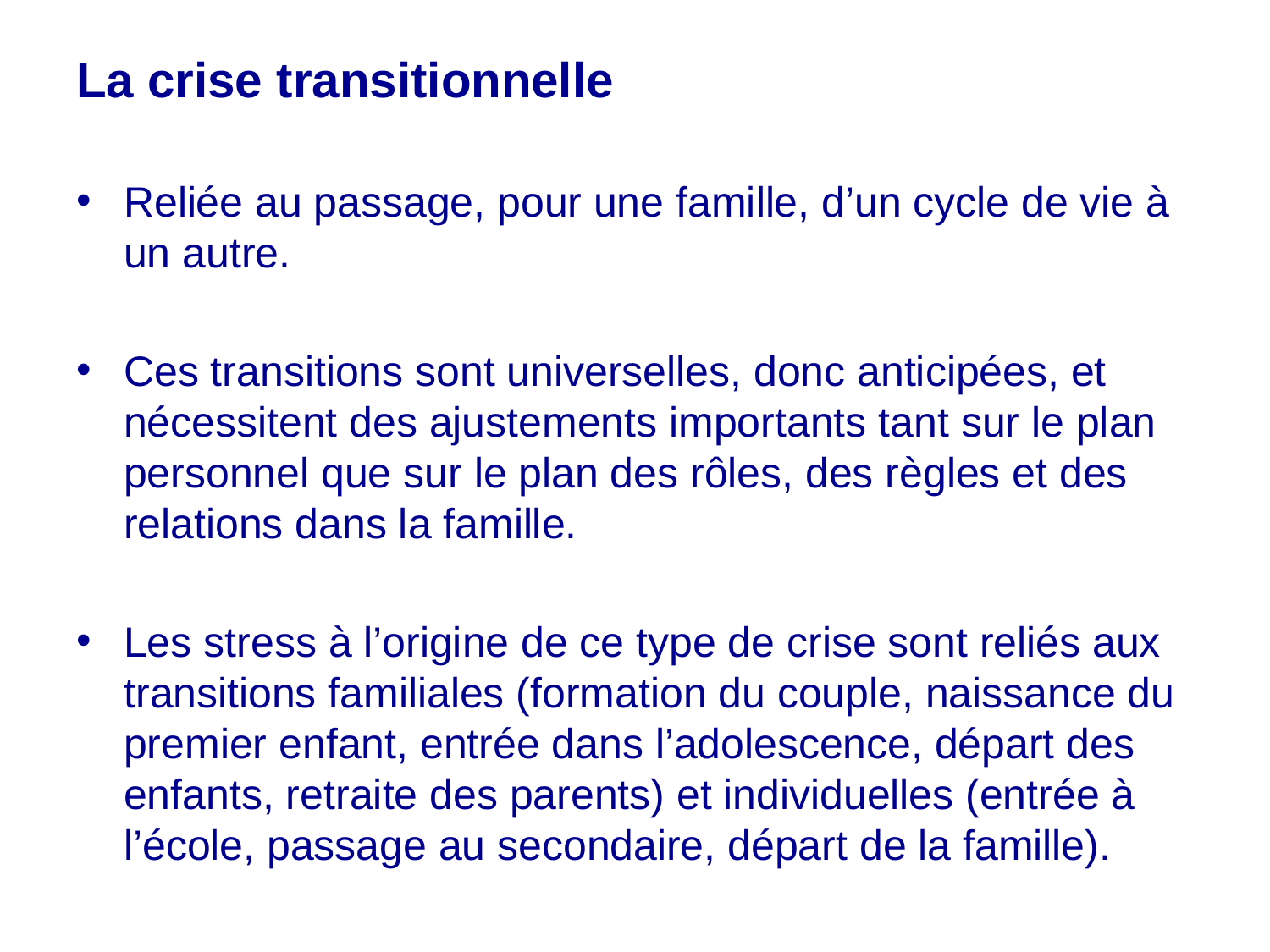

La crise transitionnelle

Reliée au passage, pour une famille, d’un cycle de vie à un autre.

Ces transitions sont universelles, donc anticipées, et nécessitent des ajustements importants tant sur le plan personnel que sur le plan des rôles, des règles et des relations dans la famille.

Les stress à l’origine de ce type de crise sont reliés aux transitions familiales (formation du couple, naissance du premier enfant, entrée dans l’adolescence, départ des enfants, retraite des parents) et individuelles (entrée à l’école, passage au secondaire, départ de la famille).